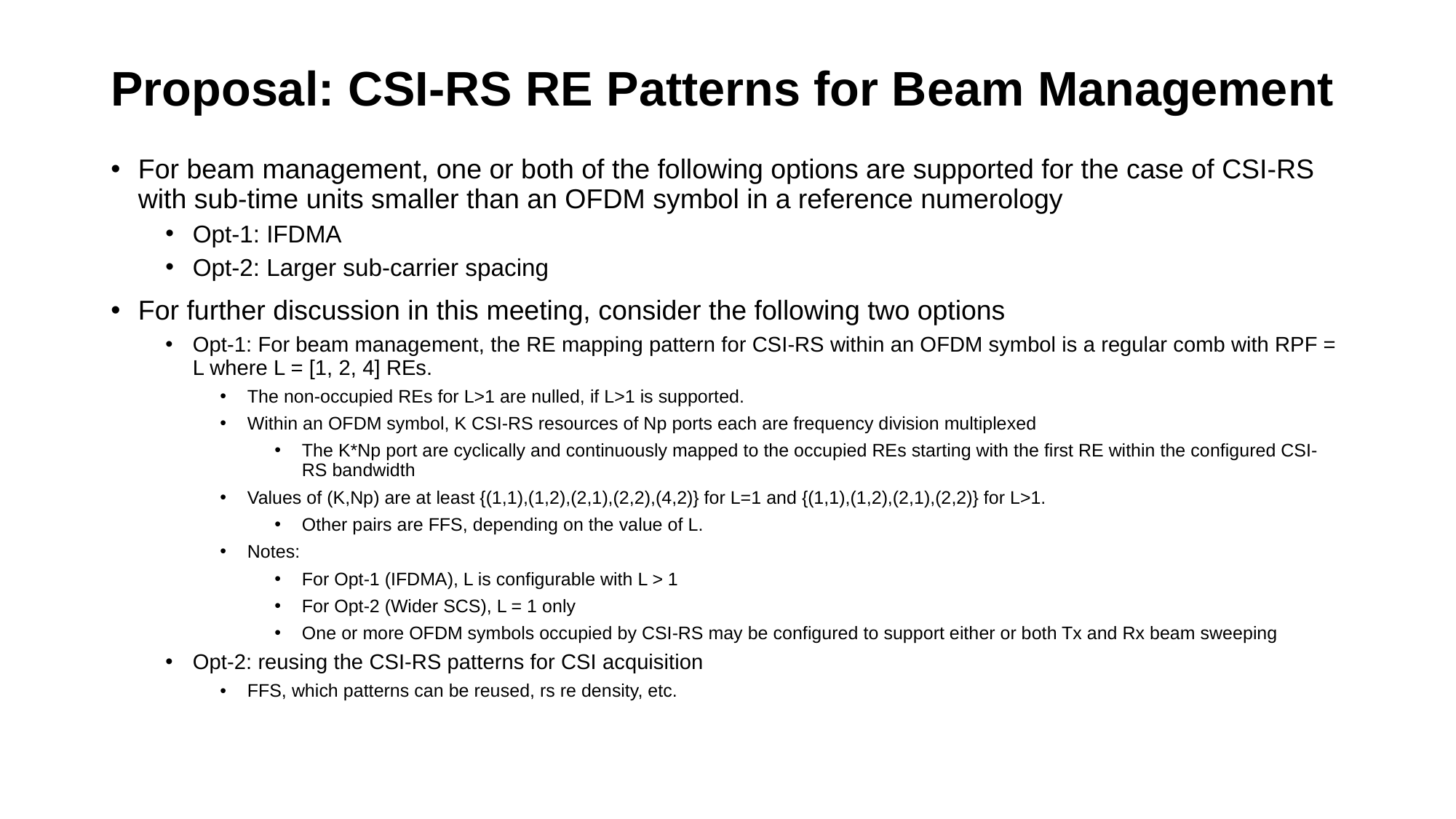

# Proposal: CSI-RS RE Patterns for Beam Management
For beam management, one or both of the following options are supported for the case of CSI-RS with sub-time units smaller than an OFDM symbol in a reference numerology
Opt-1: IFDMA
Opt-2: Larger sub-carrier spacing
For further discussion in this meeting, consider the following two options
Opt-1: For beam management, the RE mapping pattern for CSI-RS within an OFDM symbol is a regular comb with RPF = L where L = [1, 2, 4] REs.
The non-occupied REs for L>1 are nulled, if L>1 is supported.
Within an OFDM symbol, K CSI-RS resources of Np ports each are frequency division multiplexed
The K*Np port are cyclically and continuously mapped to the occupied REs starting with the first RE within the configured CSI-RS bandwidth
Values of (K,Np) are at least {(1,1),(1,2),(2,1),(2,2),(4,2)} for L=1 and {(1,1),(1,2),(2,1),(2,2)} for L>1.
Other pairs are FFS, depending on the value of L.
Notes:
For Opt-1 (IFDMA), L is configurable with L > 1
For Opt-2 (Wider SCS), L = 1 only
One or more OFDM symbols occupied by CSI-RS may be configured to support either or both Tx and Rx beam sweeping
Opt-2: reusing the CSI-RS patterns for CSI acquisition
FFS, which patterns can be reused, rs re density, etc.